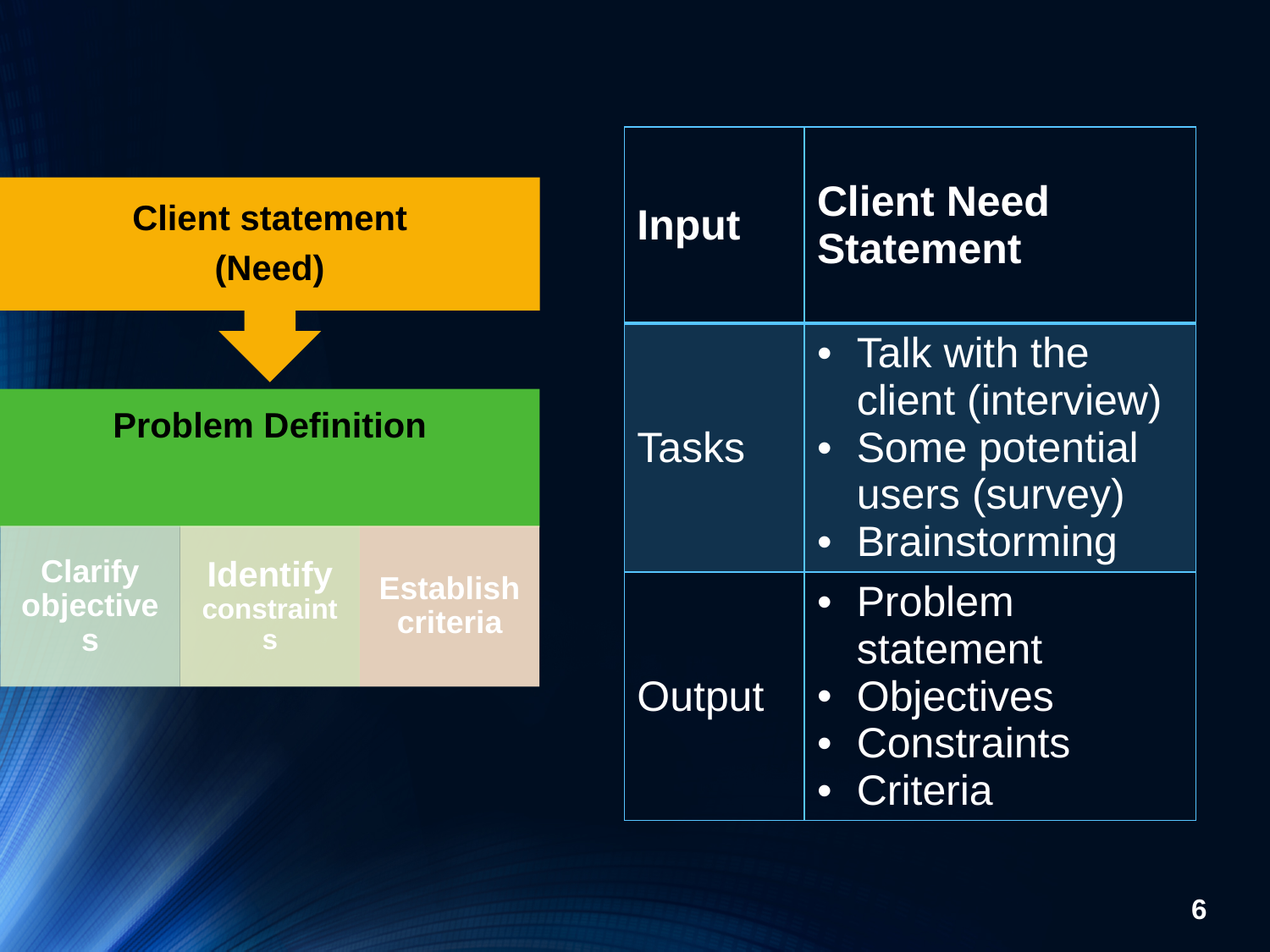

| Input | Client Need Statement |
| --- | --- |
| Tasks | Talk with the client (interview) Some potential users (survey) Brainstorming |
| Output | Problem statement Objectives Constraints Criteria |
Problem Definition
Clarify objectives
Identify constraints
Establish criteria
Client statement
(Need)
6